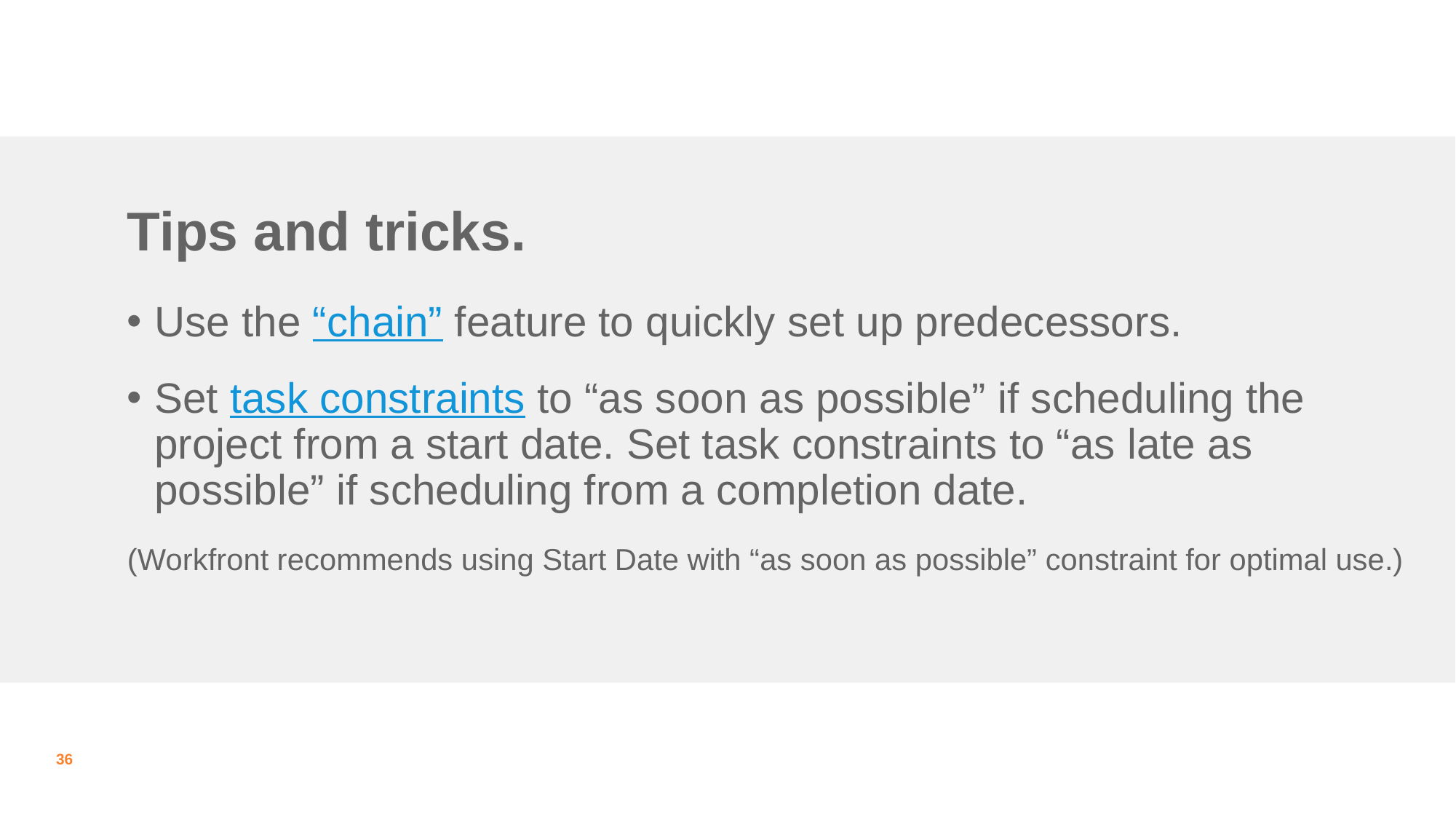

# Tips and tricks.
Use the “chain” feature to quickly set up predecessors.
Set task constraints to “as soon as possible” if scheduling the project from a start date. Set task constraints to “as late as possible” if scheduling from a completion date.
(Workfront recommends using Start Date with “as soon as possible” constraint for optimal use.)